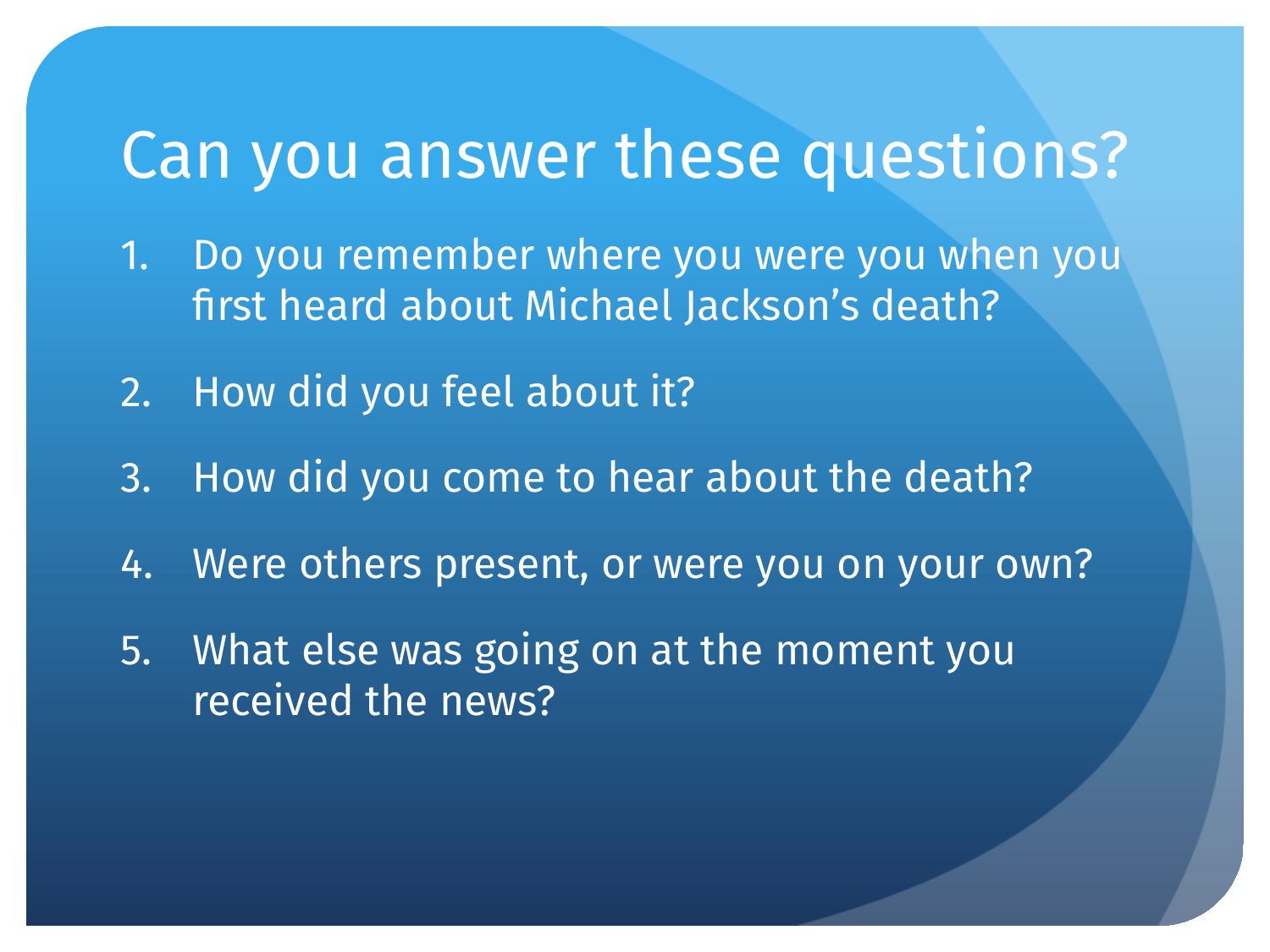

# Can you answer these questions?
Do you remember where you were you when you first heard about Michael Jackson’s death?
How did you feel about it?
How did you come to hear about the death?
Were others present, or were you on your own?
What else was going on at the moment you received the news?